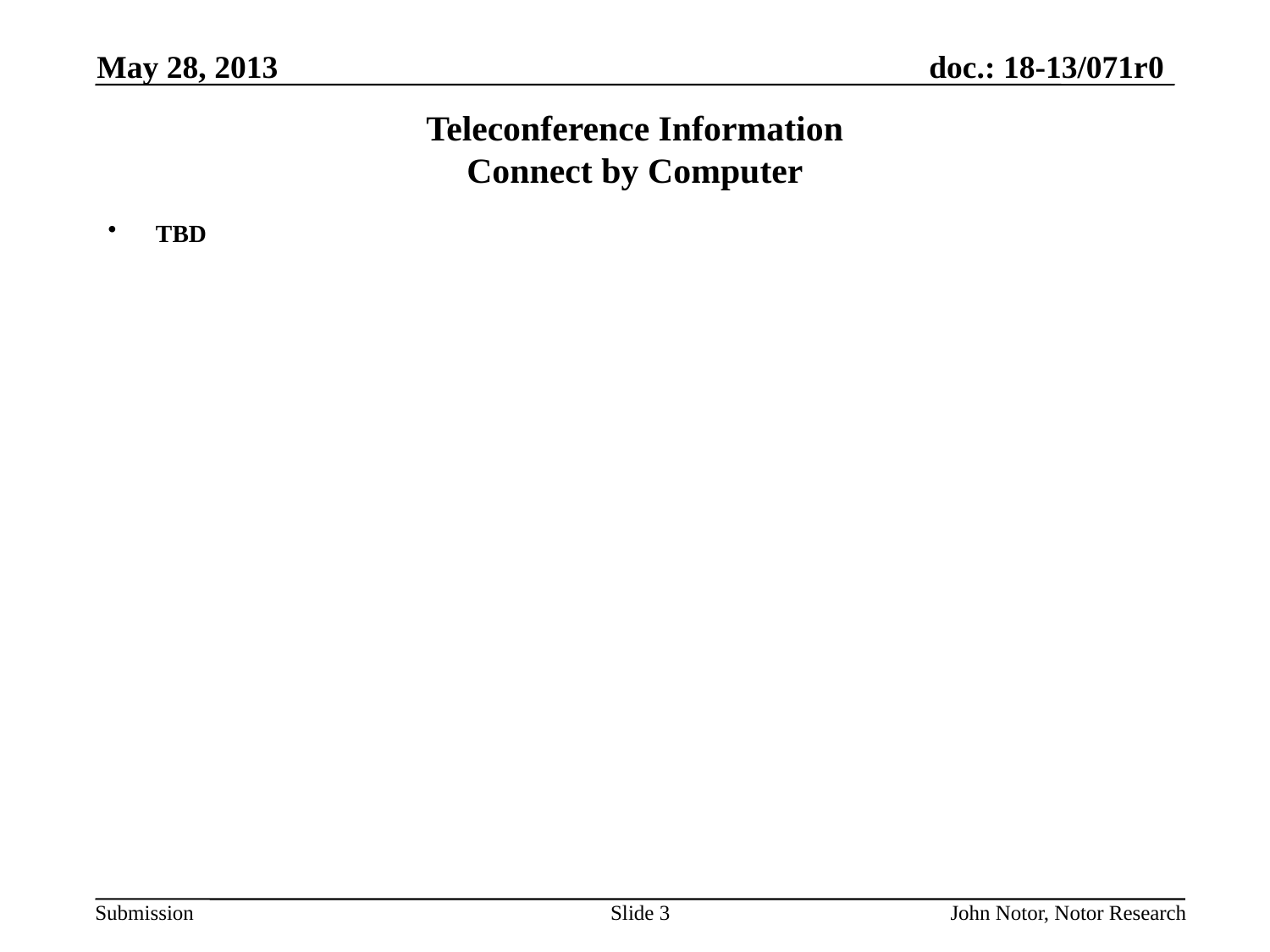

May 28, 2013
# Teleconference Information Connect by Computer
TBD
Slide 3
John Notor, Notor Research